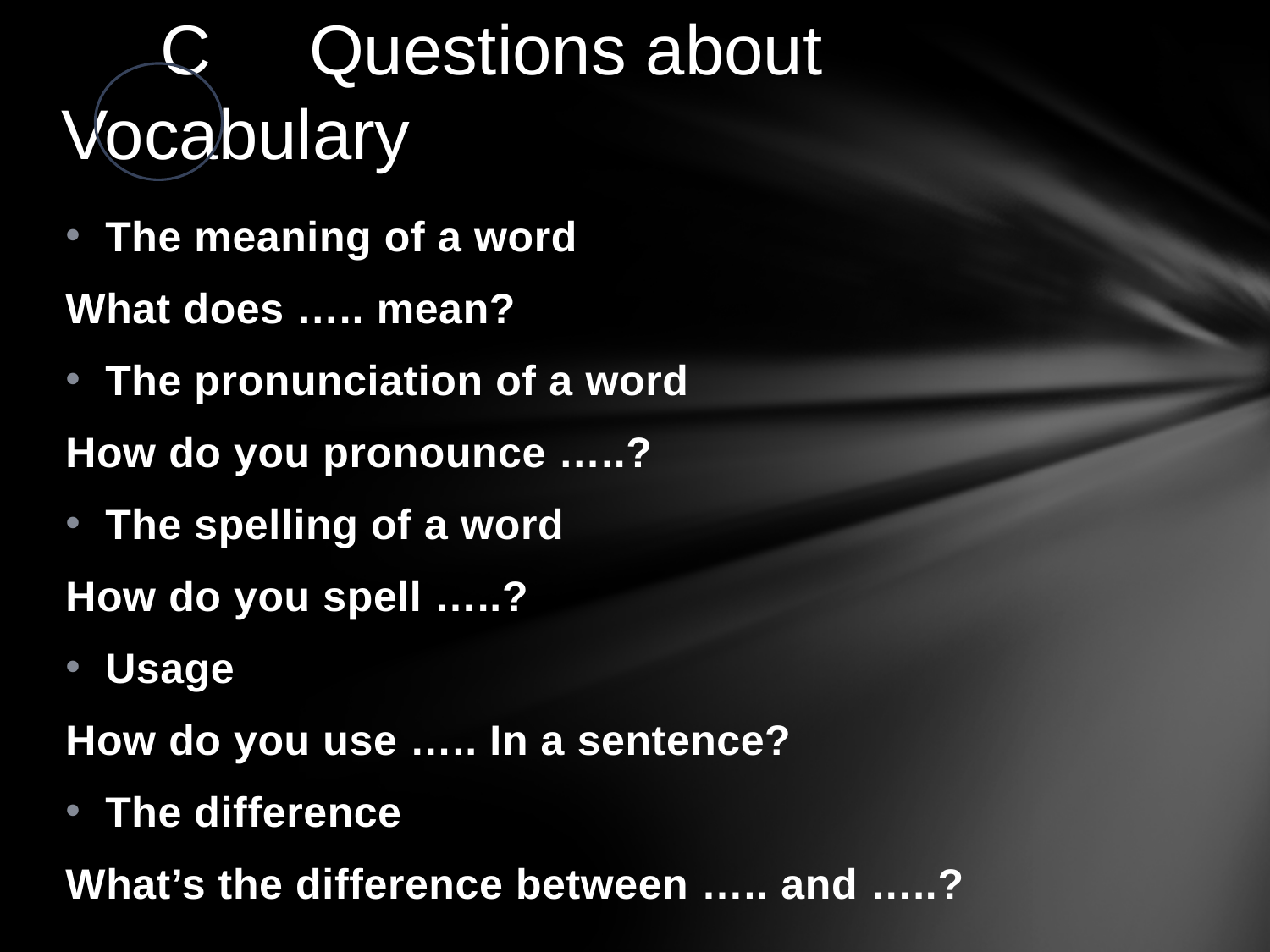

# C     Questions about Vocabulary

The meaning of a word
What does ….. mean?
The pronunciation of a word
How do you pronounce …..?
The spelling of a word
How do you spell …..?
Usage
How do you use ….. In a sentence?
The difference
What’s the difference between ….. and …..?